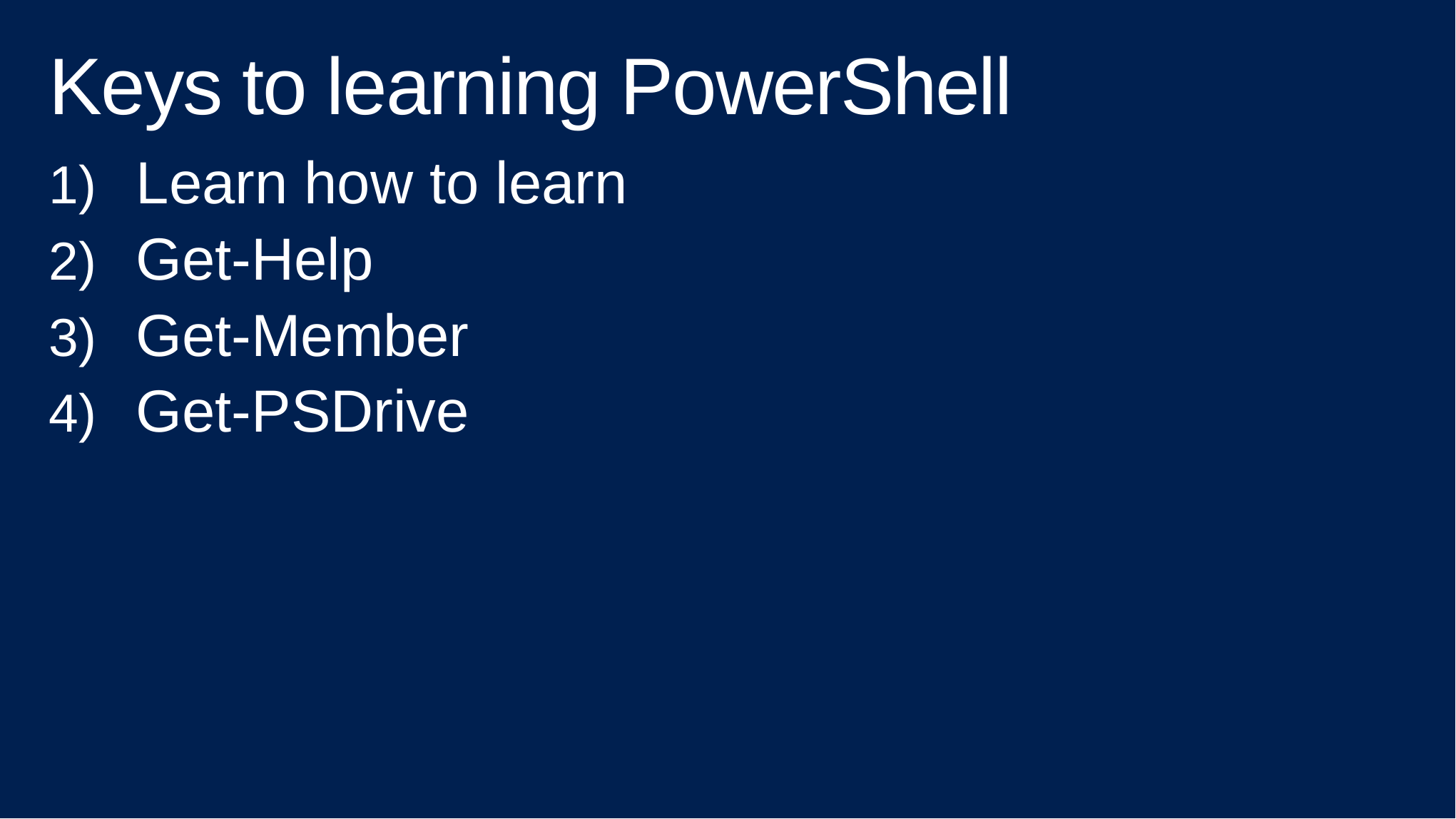

# Keys to learning PowerShell
Learn how to learn
Get-Help
Get-Member
Get-PSDrive